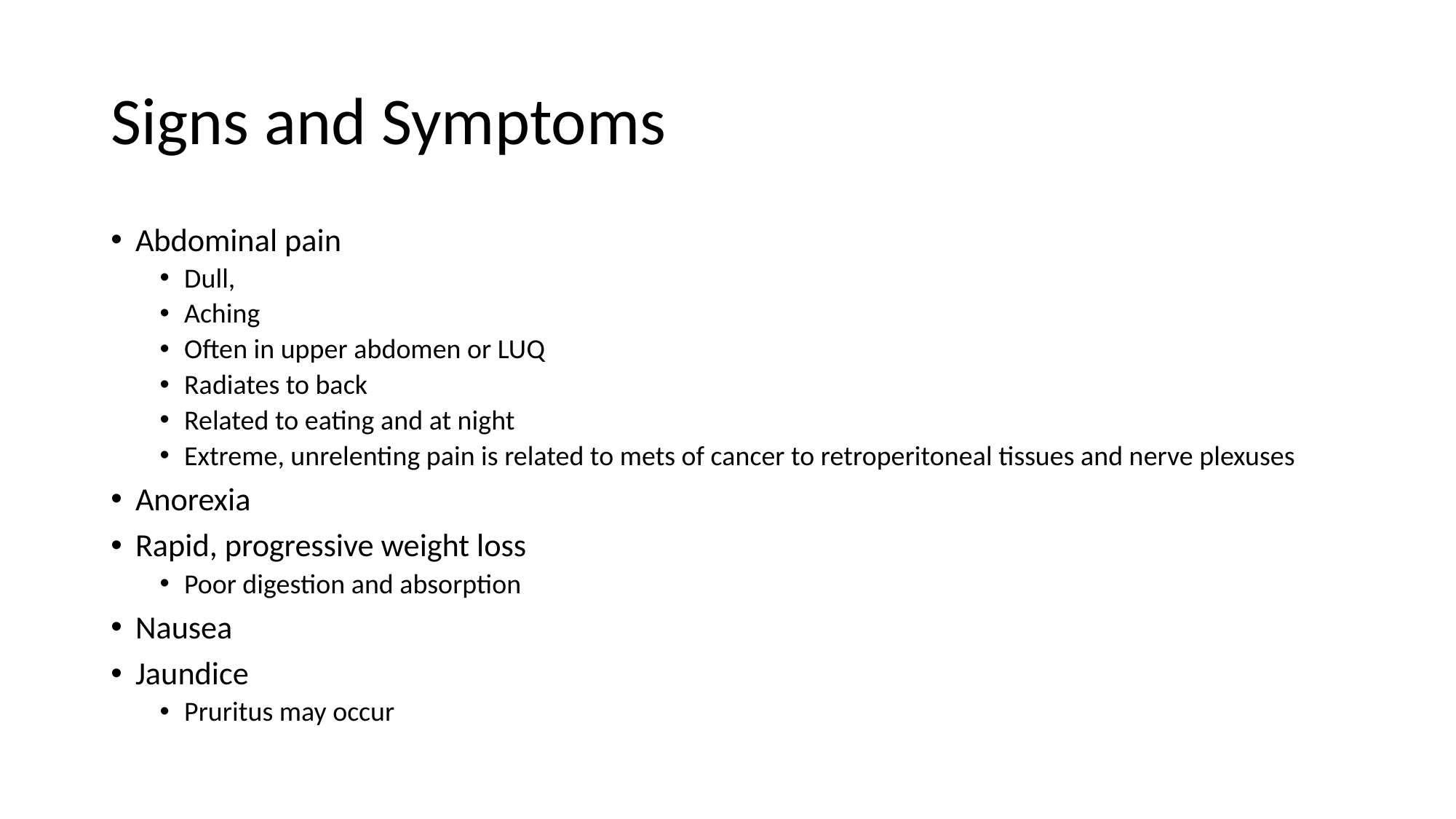

# Signs and Symptoms
Abdominal pain
Dull,
Aching
Often in upper abdomen or LUQ
Radiates to back
Related to eating and at night
Extreme, unrelenting pain is related to mets of cancer to retroperitoneal tissues and nerve plexuses
Anorexia
Rapid, progressive weight loss
Poor digestion and absorption
Nausea
Jaundice
Pruritus may occur